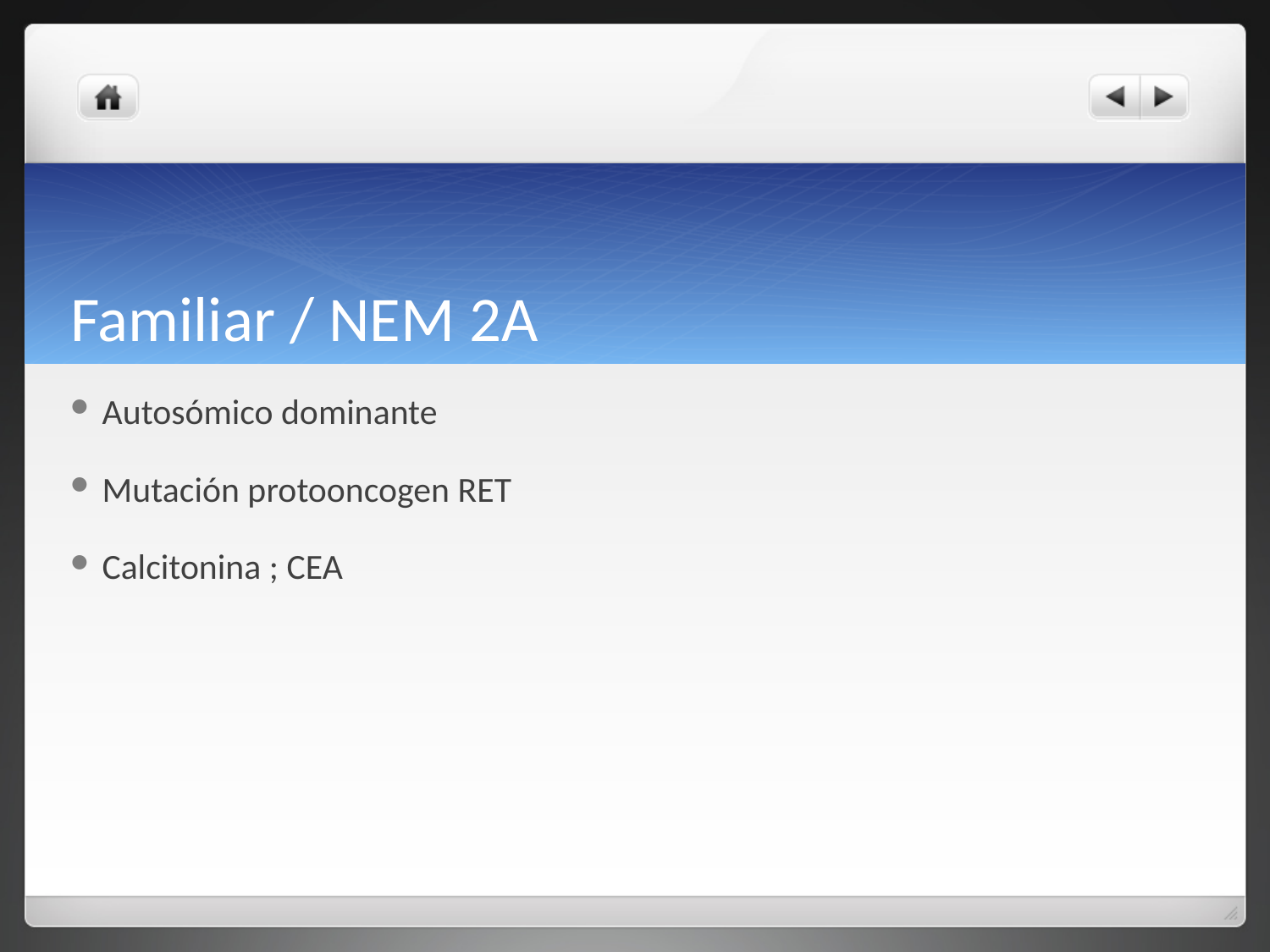

# Familiar / NEM 2A
Autosómico dominante
Mutación protooncogen RET
Calcitonina ; CEA